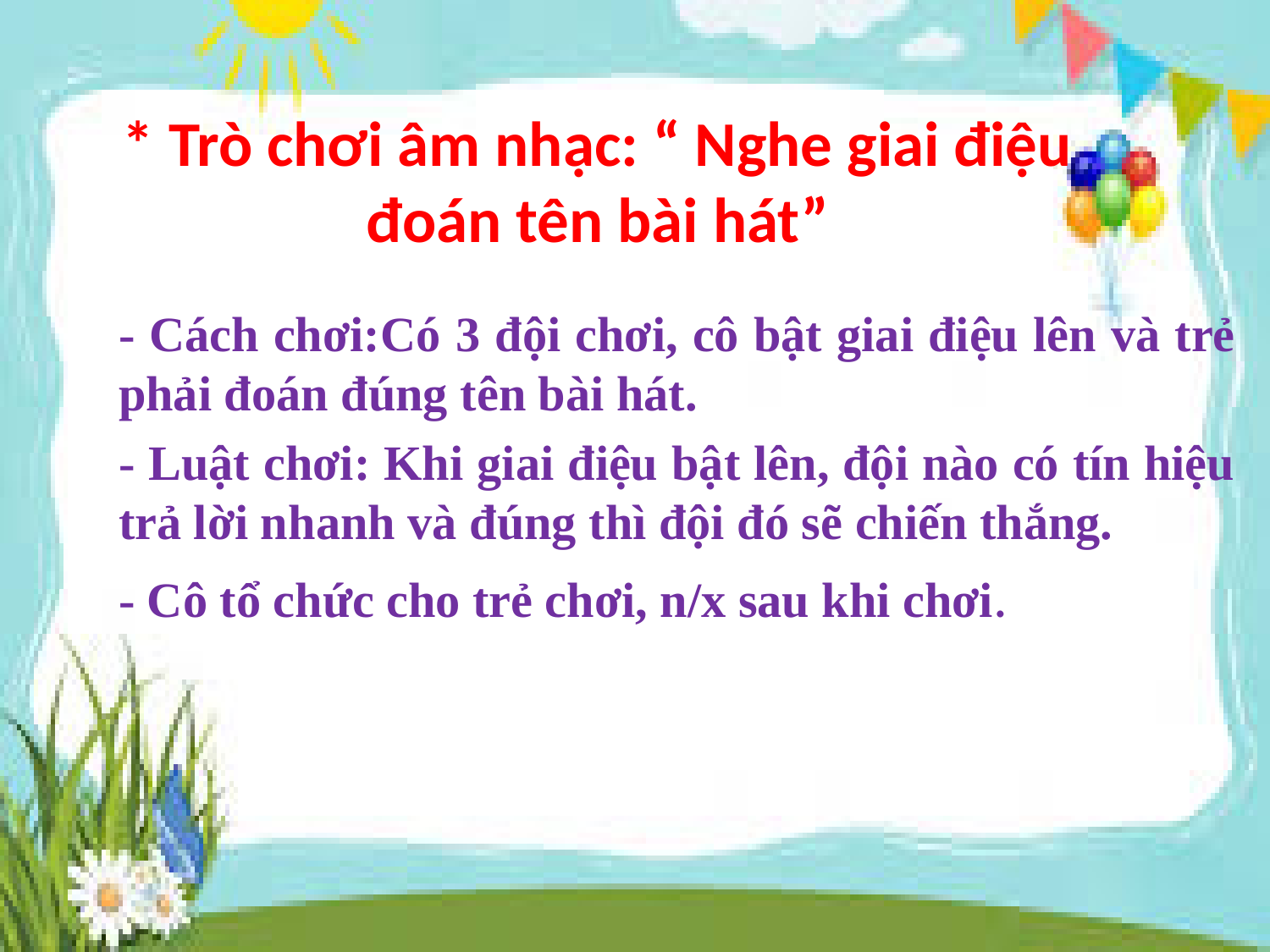

# * Trò chơi âm nhạc: “ Nghe giai điệu đoán tên bài hát”
- Cách chơi:Có 3 đội chơi, cô bật giai điệu lên và trẻ phải đoán đúng tên bài hát.
- Luật chơi: Khi giai điệu bật lên, đội nào có tín hiệu trả lời nhanh và đúng thì đội đó sẽ chiến thắng.
- Cô tổ chức cho trẻ chơi, n/x sau khi chơi.